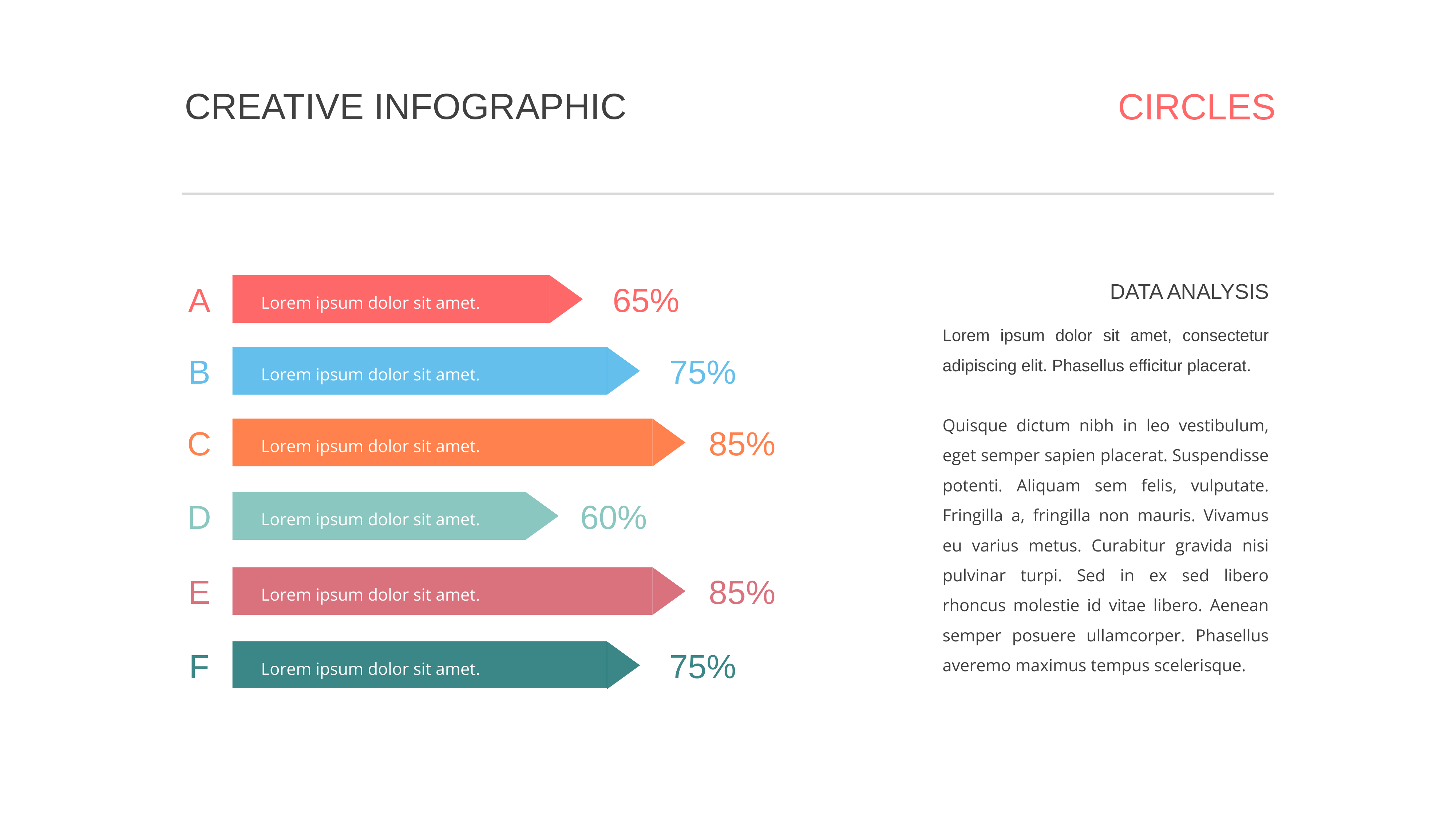

CREATIVE INFOGRAPHIC
CIRCLES

DATA ANALYSIS
A
65%
Lorem ipsum dolor sit amet.
Lorem ipsum dolor sit amet, consectetur adipiscing elit. Phasellus efficitur placerat.

Quisque dictum nibh in leo vestibulum, eget semper sapien placerat. Suspendisse potenti. Aliquam sem felis, vulputate. Fringilla a, fringilla non mauris. Vivamus eu varius metus. Curabitur gravida nisi pulvinar turpi. Sed in ex sed libero rhoncus molestie id vitae libero. Aenean semper posuere ullamcorper. Phasellus averemo maximus tempus scelerisque.

B
75%
Lorem ipsum dolor sit amet.

C
85%
Lorem ipsum dolor sit amet.

D
60%
Lorem ipsum dolor sit amet.

E
85%
Lorem ipsum dolor sit amet.

F
75%
Lorem ipsum dolor sit amet.